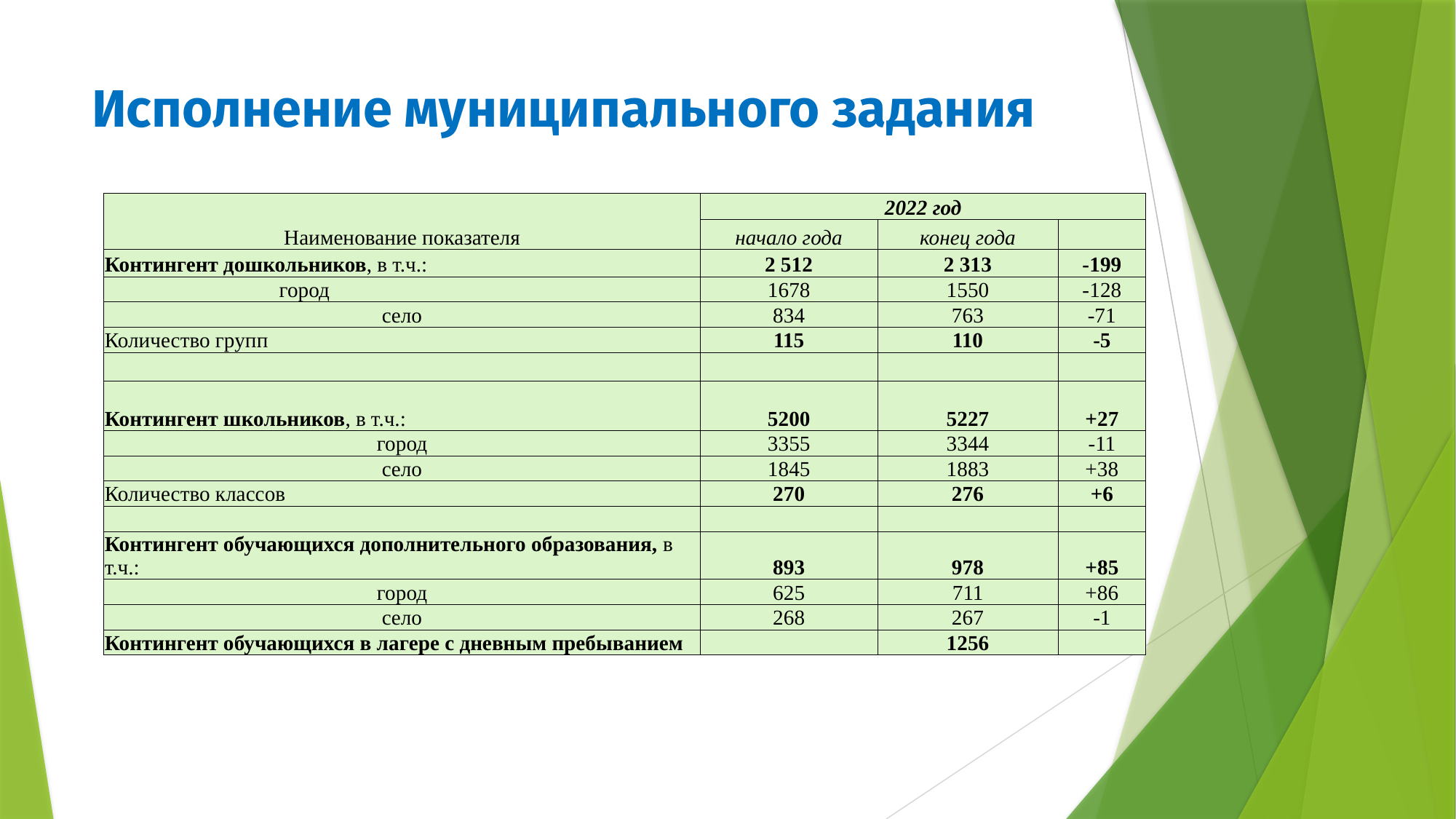

# Исполнение муниципального задания
| Наименование показателя | 2022 год |  |  |
| --- | --- | --- | --- |
|  | начало года | конец года |  |
| Контингент дошкольников, в т.ч.: | 2 512 | 2 313 | -199 |
| город | 1678 | 1550 | -128 |
| село | 834 | 763 | -71 |
| Количество групп | 115 | 110 | -5 |
|  |  |  |  |
| Контингент школьников, в т.ч.: | 5200 | 5227 | +27 |
| город | 3355 | 3344 | -11 |
| село | 1845 | 1883 | +38 |
| Количество классов | 270 | 276 | +6 |
|  |  |  |  |
| Контингент обучающихся дополнительного образования, в т.ч.: | 893 | 978 | +85 |
| город | 625 | 711 | +86 |
| село | 268 | 267 | -1 |
| Контингент обучающихся в лагере с дневным пребыванием |  | 1256 |  |